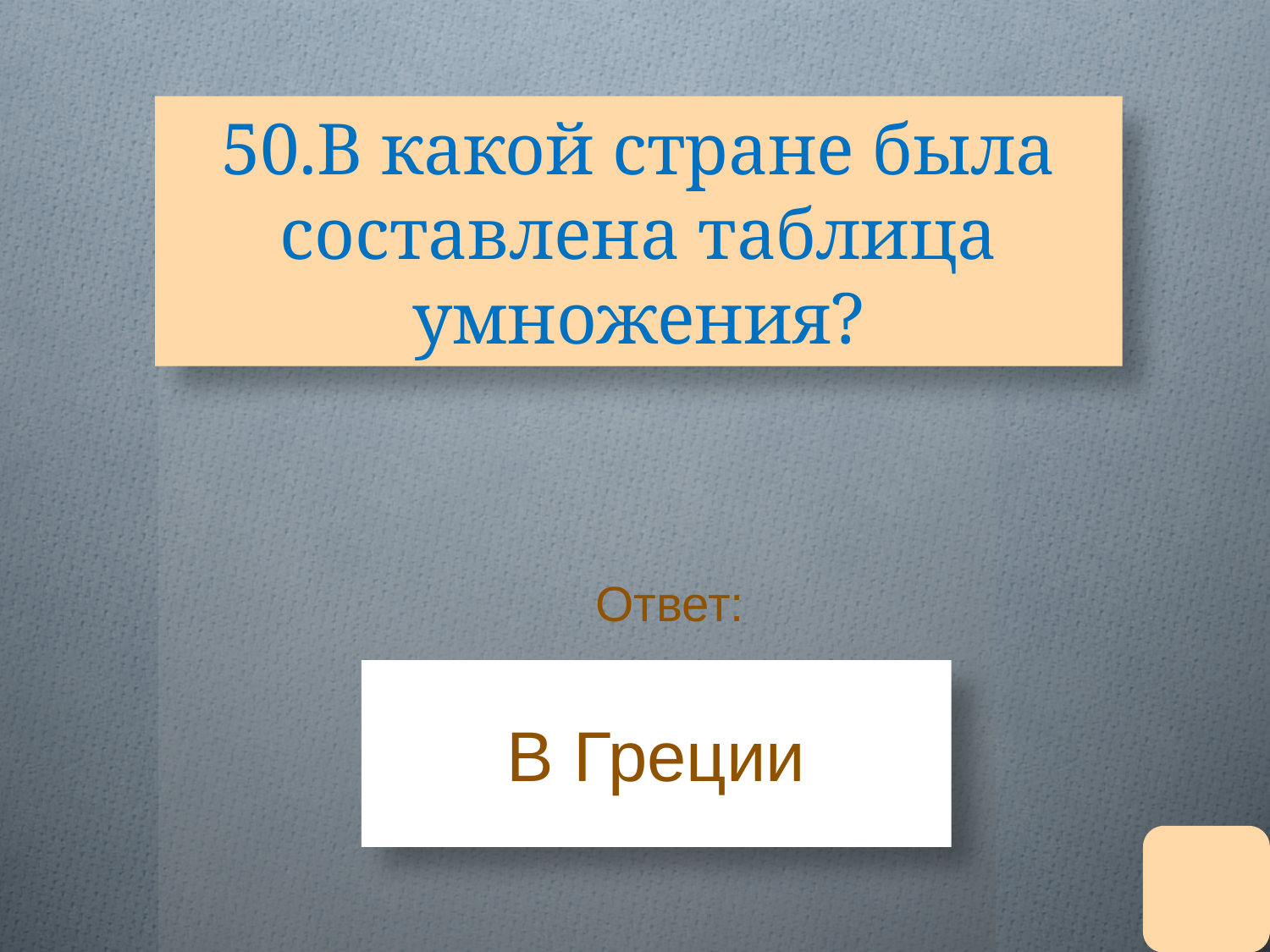

# 50.В какой стране была составлена таблица умножения?
Ответ:
В Греции